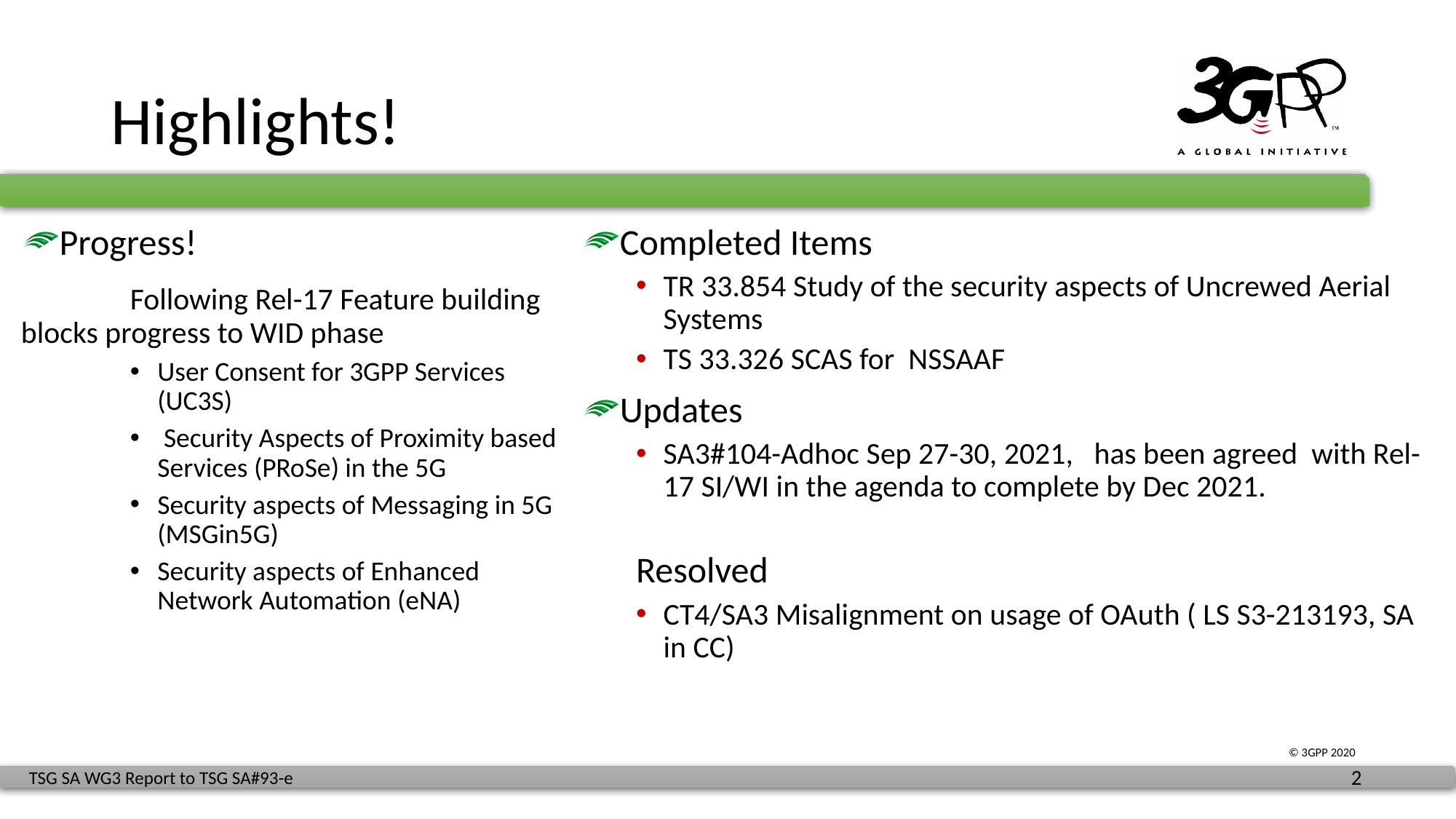

# Highlights!
Progress!
	Following Rel-17 Feature building blocks progress to WID phase
User Consent for 3GPP Services (UC3S)
 Security Aspects of Proximity based Services (PRoSe) in the 5G
Security aspects of Messaging in 5G (MSGin5G)​
Security aspects of Enhanced Network Automation (eNA)

Completed Items
TR 33.854 Study of the security aspects of Uncrewed Aerial Systems​
TS 33.326 SCAS for  NSSAAF
Updates
SA3#104-Adhoc Sep 27-30, 2021,   has been agreed  with Rel-17 SI/WI in the agenda to complete by Dec 2021.

Resolved
CT4/SA3 Misalignment on usage of OAuth ( LS S3-213193, SA in CC)